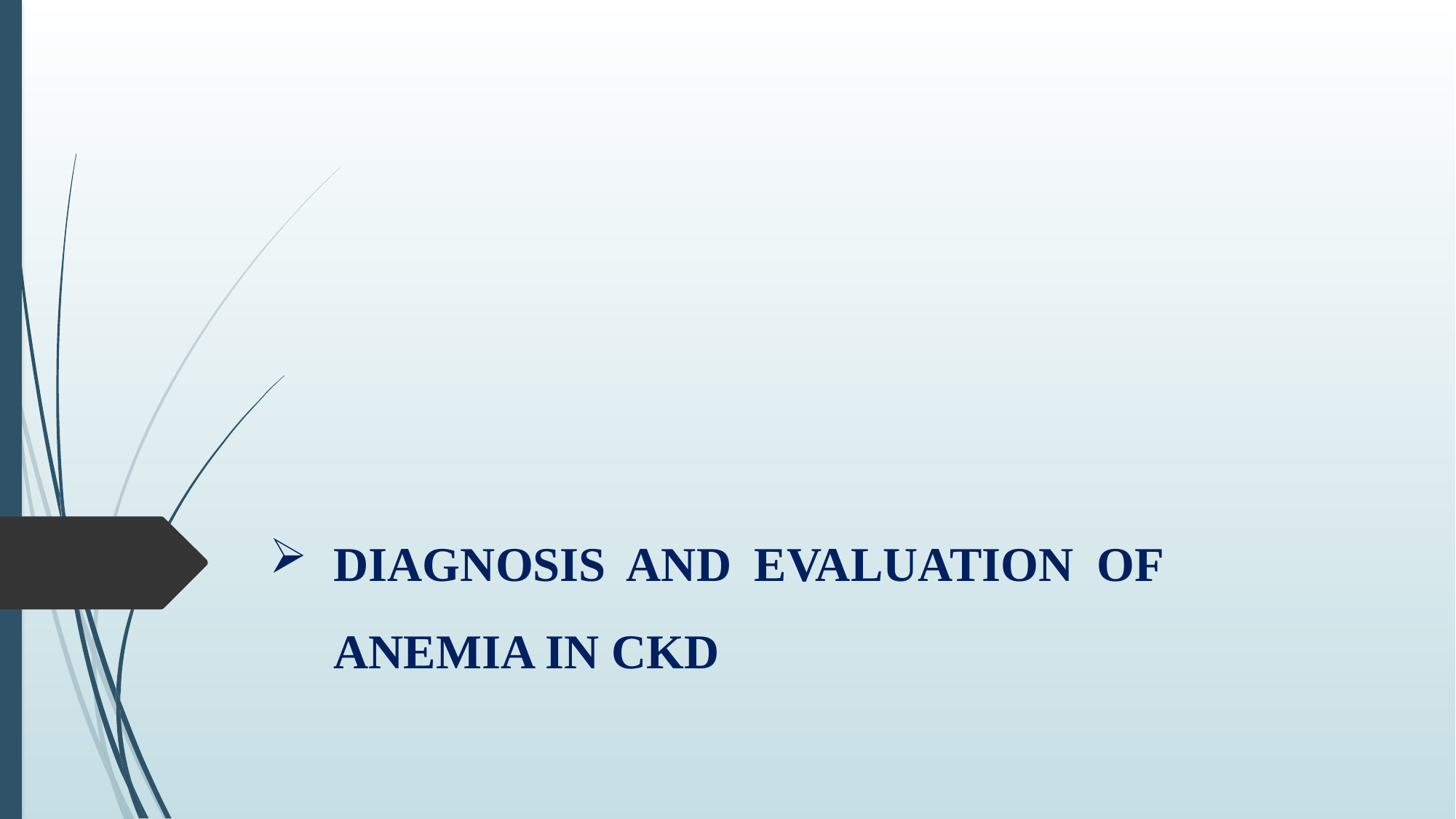

# DIAGNOSIS AND EVALUATION OF ANEMIA IN CKD